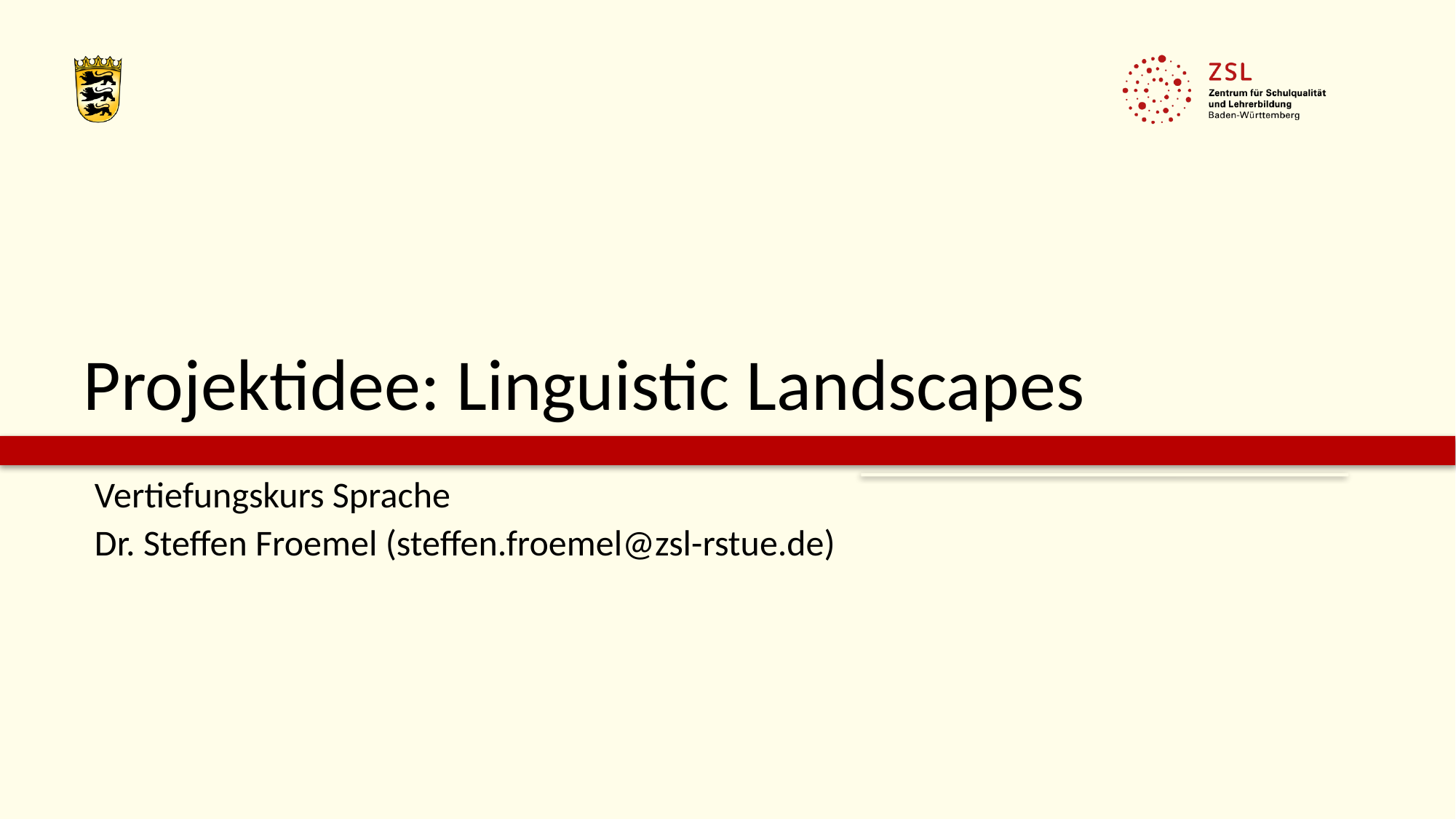

# Projektidee: Linguistic Landscapes
Vertiefungskurs Sprache
Dr. Steffen Froemel (steffen.froemel@zsl-rstue.de)